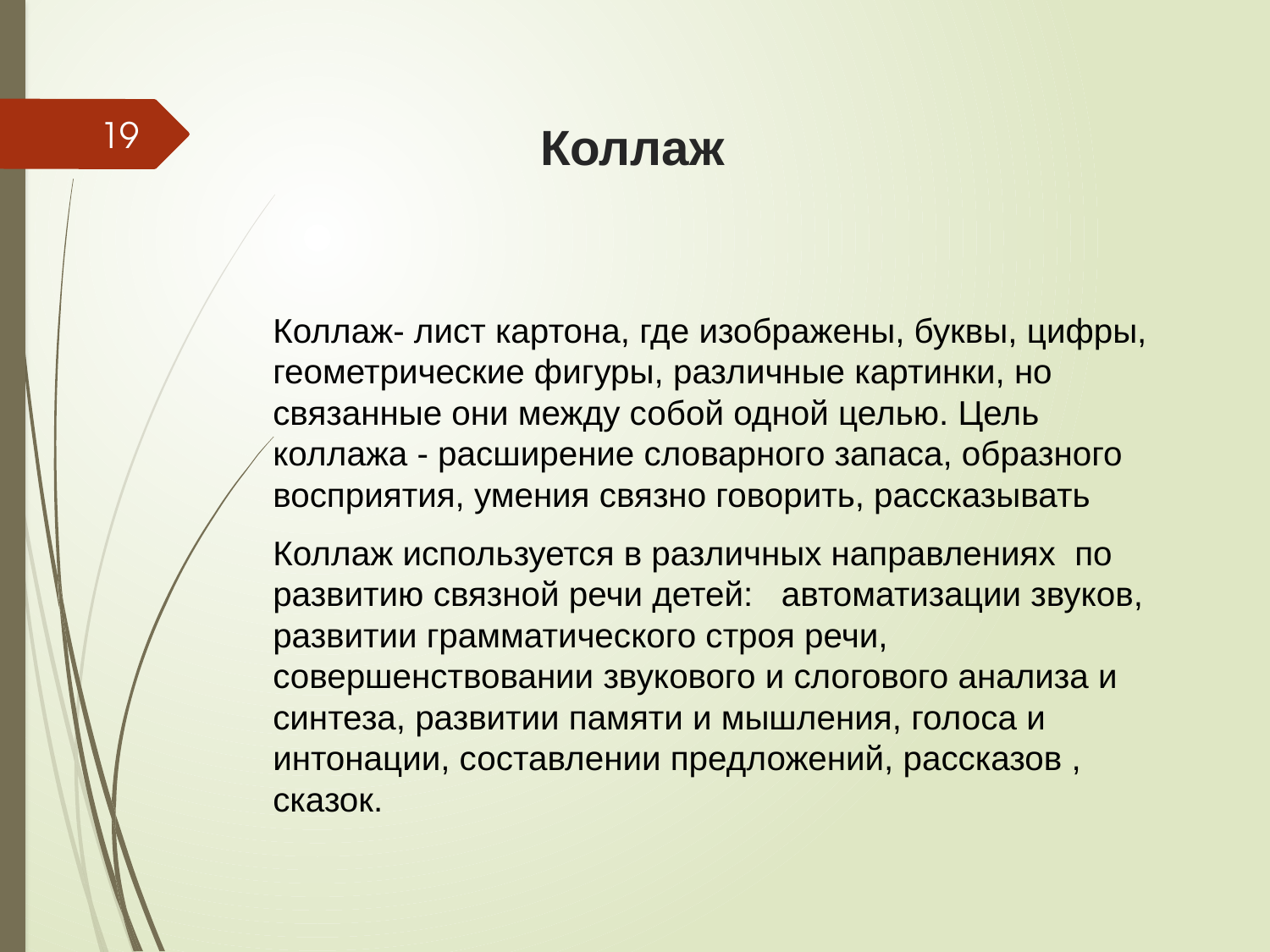

19
# Коллаж
Коллаж- лист картона, где изображены, буквы, цифры, геометрические фигуры, различные картинки, но связанные они между собой одной целью. Цель коллажа - расширение словарного запаса, образного восприятия, умения связно говорить, рассказывать
Коллаж используется в различных направлениях  по развитию связной речи детей:   автоматизации звуков, развитии грамматического строя речи, совершенствовании звукового и слогового анализа и синтеза, развитии памяти и мышления, голоса и интонации, составлении предложений, рассказов , сказок.